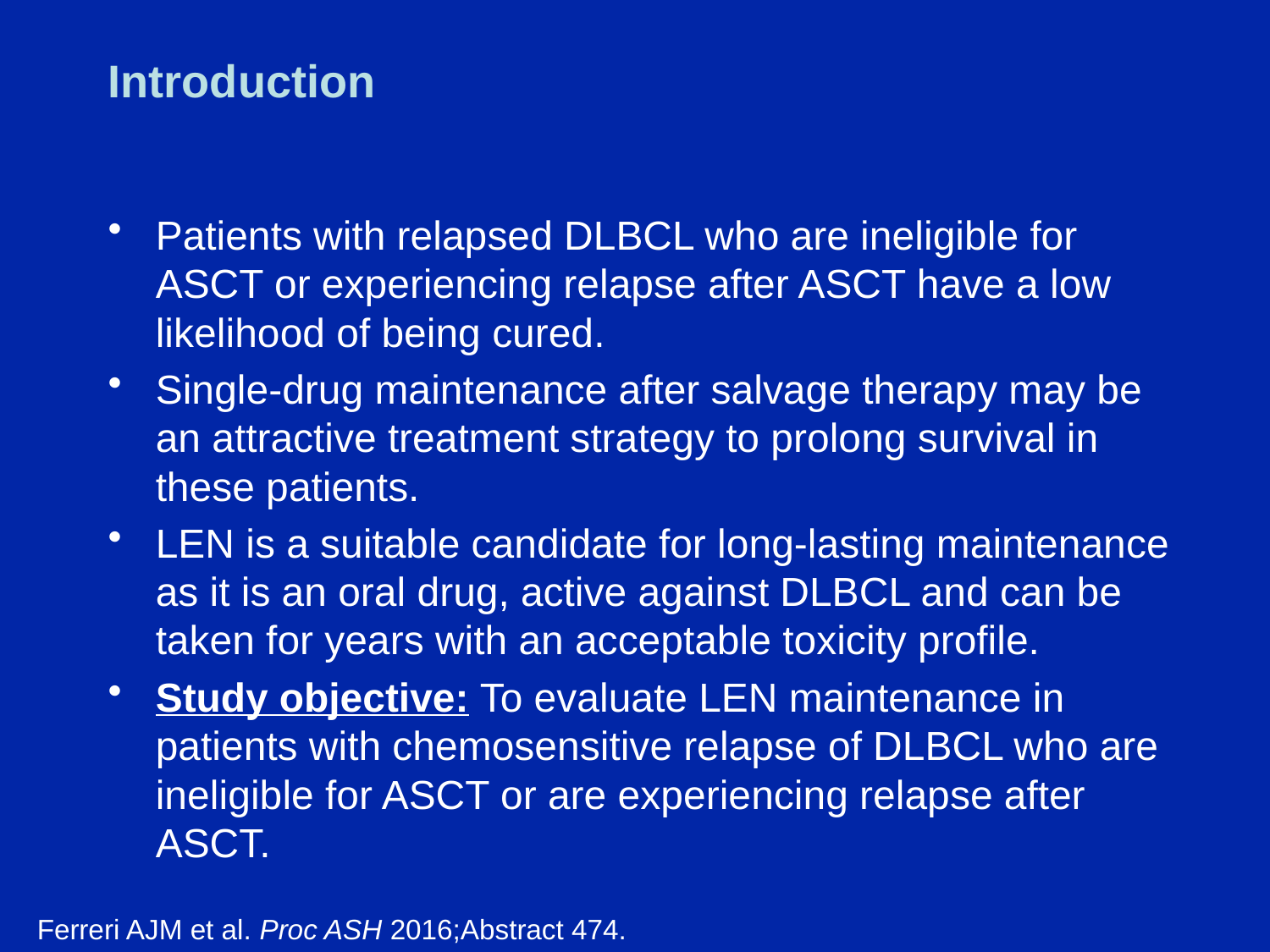

# Introduction
Patients with relapsed DLBCL who are ineligible for ASCT or experiencing relapse after ASCT have a low likelihood of being cured.
Single-drug maintenance after salvage therapy may be an attractive treatment strategy to prolong survival in these patients.
LEN is a suitable candidate for long-lasting maintenance as it is an oral drug, active against DLBCL and can be taken for years with an acceptable toxicity profile.
Study objective: To evaluate LEN maintenance in patients with chemosensitive relapse of DLBCL who are ineligible for ASCT or are experiencing relapse after ASCT.
Ferreri AJM et al. Proc ASH 2016;Abstract 474.